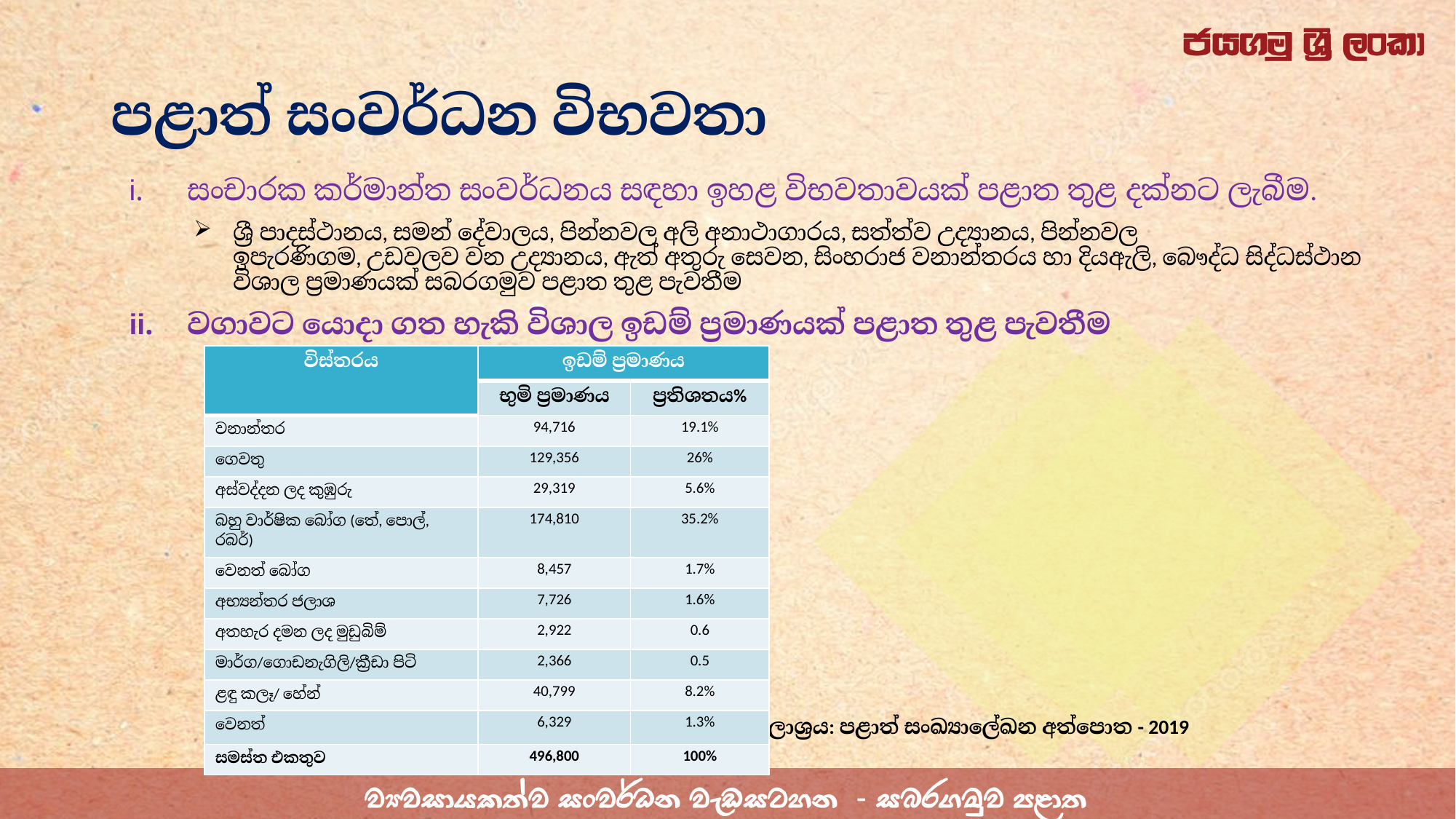

# පළාත් සංවර්ධන විභවතා
සංචාරක කර්මාන්ත සංවර්ධනය සඳහා ඉහළ විභවතාවයක් පළාත තුළ දක්නට ලැබීම.
ශ්‍රී පාදස්ථානය, සමන් දේවාලය, පින්නවල අලි අනාථාගාරය, සත්ත්ව උද්‍යානය, පින්නවල ඉපැරණිගම, උඩවලව වන උද්‍යානය, ඇත් අතුරු සෙවන, සිංහරාජ වනාන්තරය හා දියඇලි, බෞද්ධ සිද්ධස්ථාන විශාල ප්‍රමාණයක් සබරගමුව පළාත තුළ පැවතීම
වගාවට යොදා ගත හැකි විශාල ඉඩම් ප්‍රමාණයක් පළාත තුළ පැවතීම

						මූලාශ්‍රය: පළාත් සංඛ්‍යාලේඛන අත්පොත - 2019

| විස්තරය | ඉඩම් ප්‍රමාණය |  |
| --- | --- | --- |
|  | භුමි ප්‍රමාණය | ප්‍රතිශතය% |
| වනාන්තර | 94,716 | 19.1% |
| ගෙවතු | 129,356 | 26% |
| අස්වද්දන ලද කුඹුරු | 29,319 | 5.6% |
| බහු වාර්ෂික බෝග (තේ, පොල්, රබර්) | 174,810 | 35.2% |
| වෙනත් බෝග | 8,457 | 1.7% |
| අභ්‍යන්තර ජලාශ | 7,726 | 1.6% |
| අතහැර දමන ලද මුඩුබිම් | 2,922 | 0.6 |
| මාර්ග/ගොඩනැගිලි/ක්‍රීඩා පිටි | 2,366 | 0.5 |
| ළඳු කලෑ/ හේන් | 40,799 | 8.2% |
| වෙනත් | 6,329 | 1.3% |
| සමස්ත එකතුව | 496,800 | 100% |